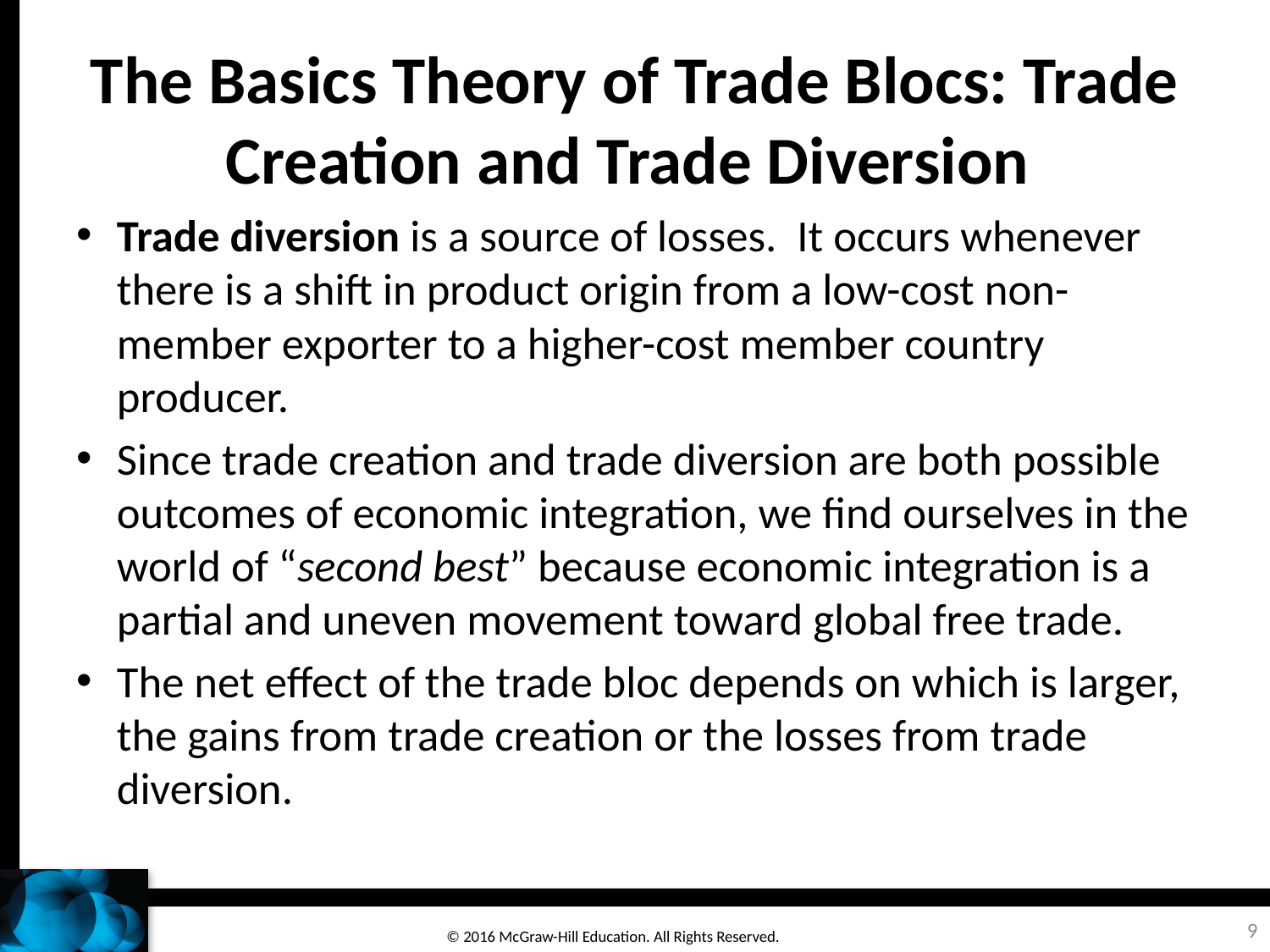

# The Basics Theory of Trade Blocs: Trade Creation and Trade Diversion
Trade diversion is a source of losses.  It occurs whenever there is a shift in product origin from a low-cost non-member exporter to a higher-cost member country producer.
Since trade creation and trade diversion are both possible outcomes of economic integration, we find ourselves in the world of “second best” because economic integration is a partial and uneven movement toward global free trade.
The net effect of the trade bloc depends on which is larger, the gains from trade creation or the losses from trade diversion.

9
© 2016 McGraw-Hill Education. All Rights Reserved.